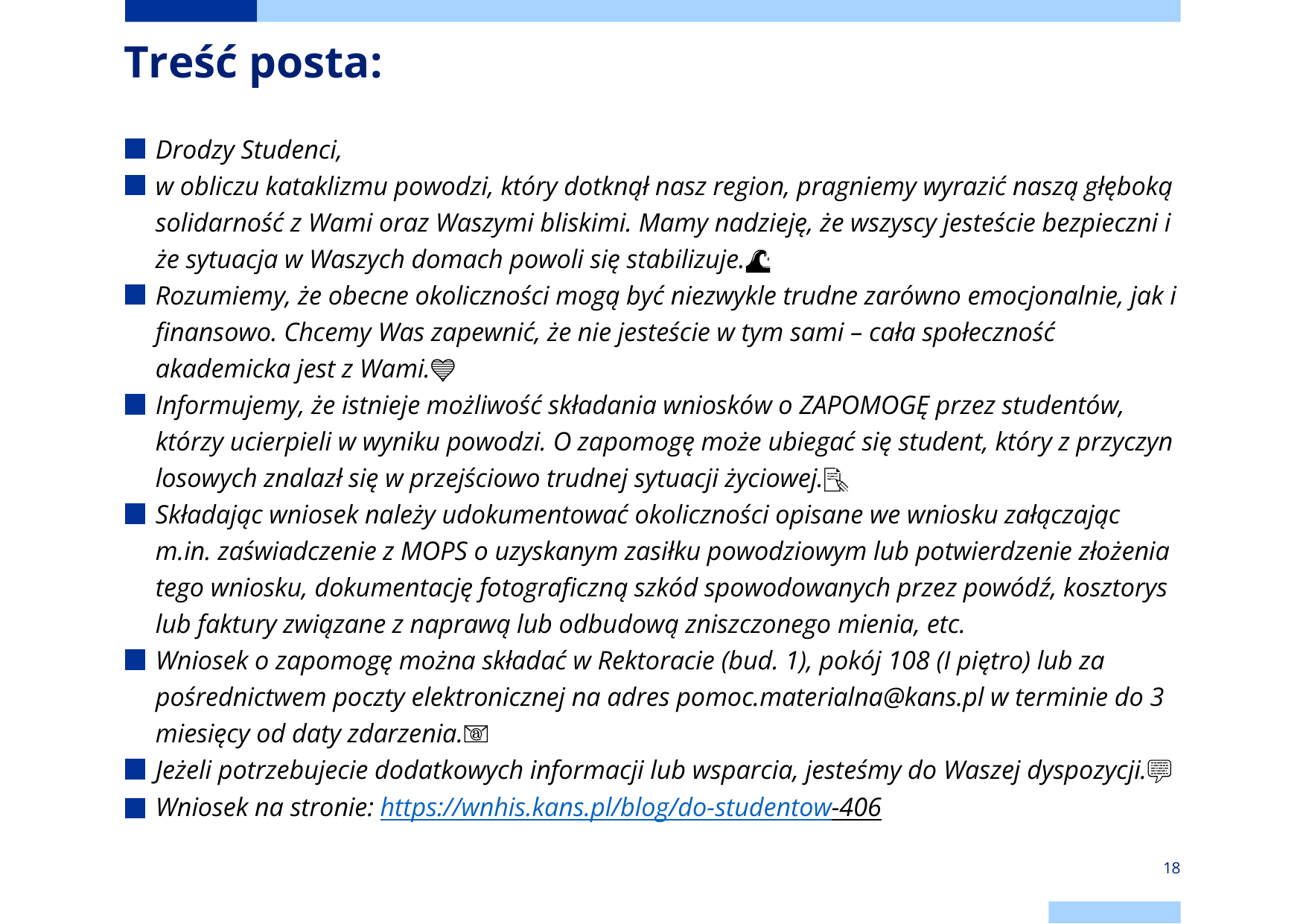

# Treść posta:
Drodzy Studenci,
w obliczu kataklizmu powodzi, który dotknął nasz region, pragniemy wyrazić naszą głęboką solidarność z Wami oraz Waszymi bliskimi. Mamy nadzieję, że wszyscy jesteście bezpieczni i że sytuacja w Waszych domach powoli się stabilizuje.🌊
Rozumiemy, że obecne okoliczności mogą być niezwykle trudne zarówno emocjonalnie, jak i finansowo. Chcemy Was zapewnić, że nie jesteście w tym sami – cała społeczność akademicka jest z Wami.💙
Informujemy, że istnieje możliwość składania wniosków o ZAPOMOGĘ przez studentów, którzy ucierpieli w wyniku powodzi. O zapomogę może ubiegać się student, który z przyczyn losowych znalazł się w przejściowo trudnej sytuacji życiowej.📝
Składając wniosek należy udokumentować okoliczności opisane we wniosku załączając m.in. zaświadczenie z MOPS o uzyskanym zasiłku powodziowym lub potwierdzenie złożenia tego wniosku, dokumentację fotograficzną szkód spowodowanych przez powódź, kosztorys lub faktury związane z naprawą lub odbudową zniszczonego mienia, etc.
Wniosek o zapomogę można składać w Rektoracie (bud. 1), pokój 108 (I piętro) lub za pośrednictwem poczty elektronicznej na adres pomoc.materialna@kans.pl w terminie do 3 miesięcy od daty zdarzenia.📧
Jeżeli potrzebujecie dodatkowych informacji lub wsparcia, jesteśmy do Waszej dyspozycji.💬
Wniosek na stronie: https://wnhis.kans.pl/blog/do-studentow-406
18